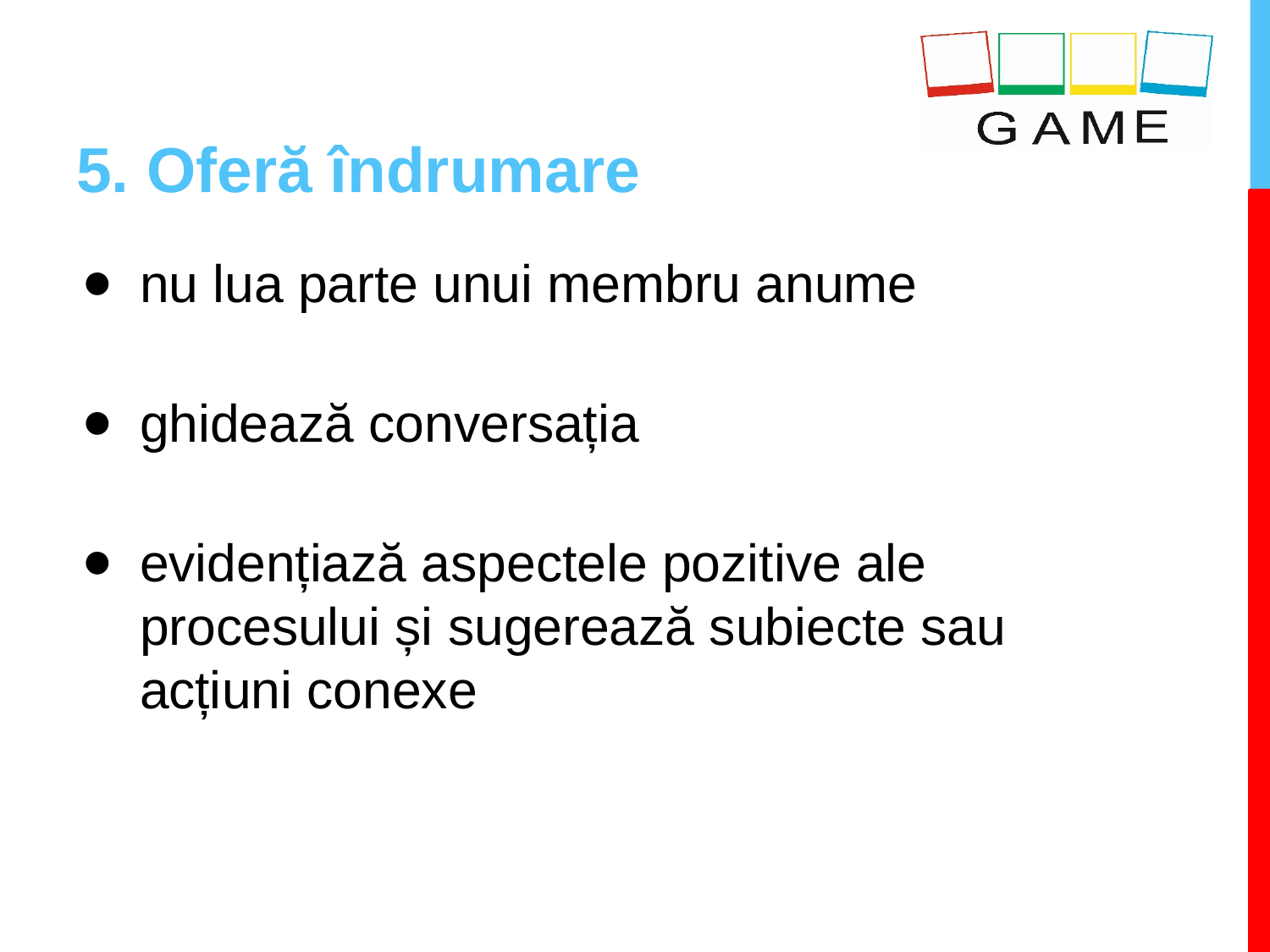

# 5. Oferă îndrumare
nu lua parte unui membru anume

ghidează conversația

evidențiază aspectele pozitive ale procesului și sugerează subiecte sau acțiuni conexe